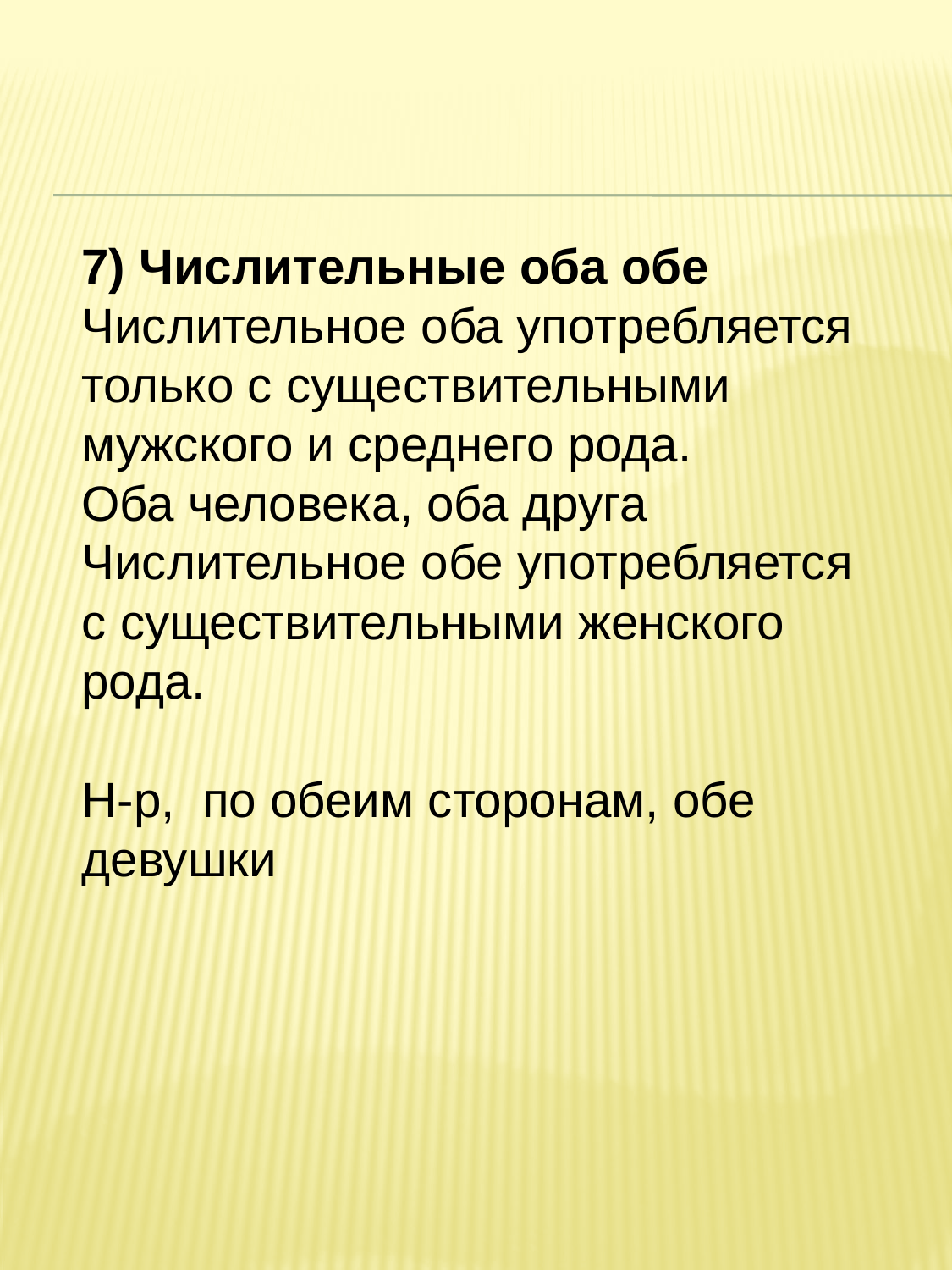

7) Числительные оба обе
Числительное оба употребляется только с существительными мужского и среднего рода. 
Оба человека, оба друга
Числительное обе употребляется с существительными женского рода.
Н-р,  по обеим сторонам, обе девушки